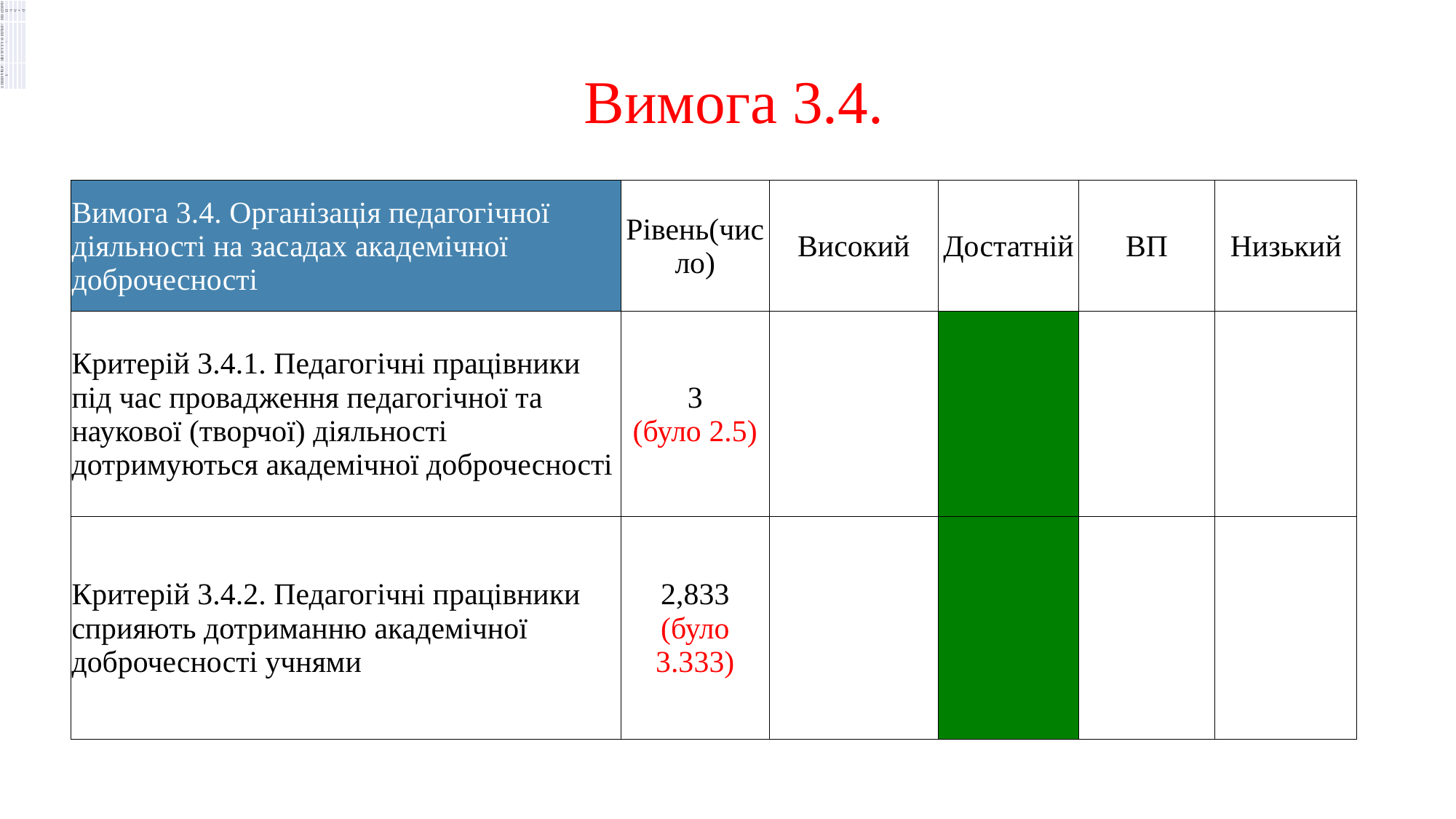

#
| Вимога 3.4. Організація педагогічної діяльності на засадах академічної доброчесності | Рівень(число) | Високий | Достатній | ВП | Низький |
| --- | --- | --- | --- | --- | --- |
| Критерій 3.4.1. Педагогічні працівники під час провадження педагогічної та наукової (творчої) діяльності дотримуються академічної доброчесності | 3 |  |  |  |  |
| Критерій 3.4.2. Педагогічні працівники сприяють дотриманню академічної доброчесності учнями | 2,833 |  |  |  |  |
Вимога 3.4.
| Вимога 3.4. Організація педагогічної діяльності на засадах академічної доброчесності | Рівень(число) | Високий | Достатній | ВП | Низький |
| --- | --- | --- | --- | --- | --- |
| Критерій 3.4.1. Педагогічні працівники під час провадження педагогічної та наукової (творчої) діяльності дотримуються академічної доброчесності | 3 (було 2.5) |  |  |  |  |
| Критерій 3.4.2. Педагогічні працівники сприяють дотриманню академічної доброчесності учнями | 2,833 (було 3.333) |  |  |  |  |